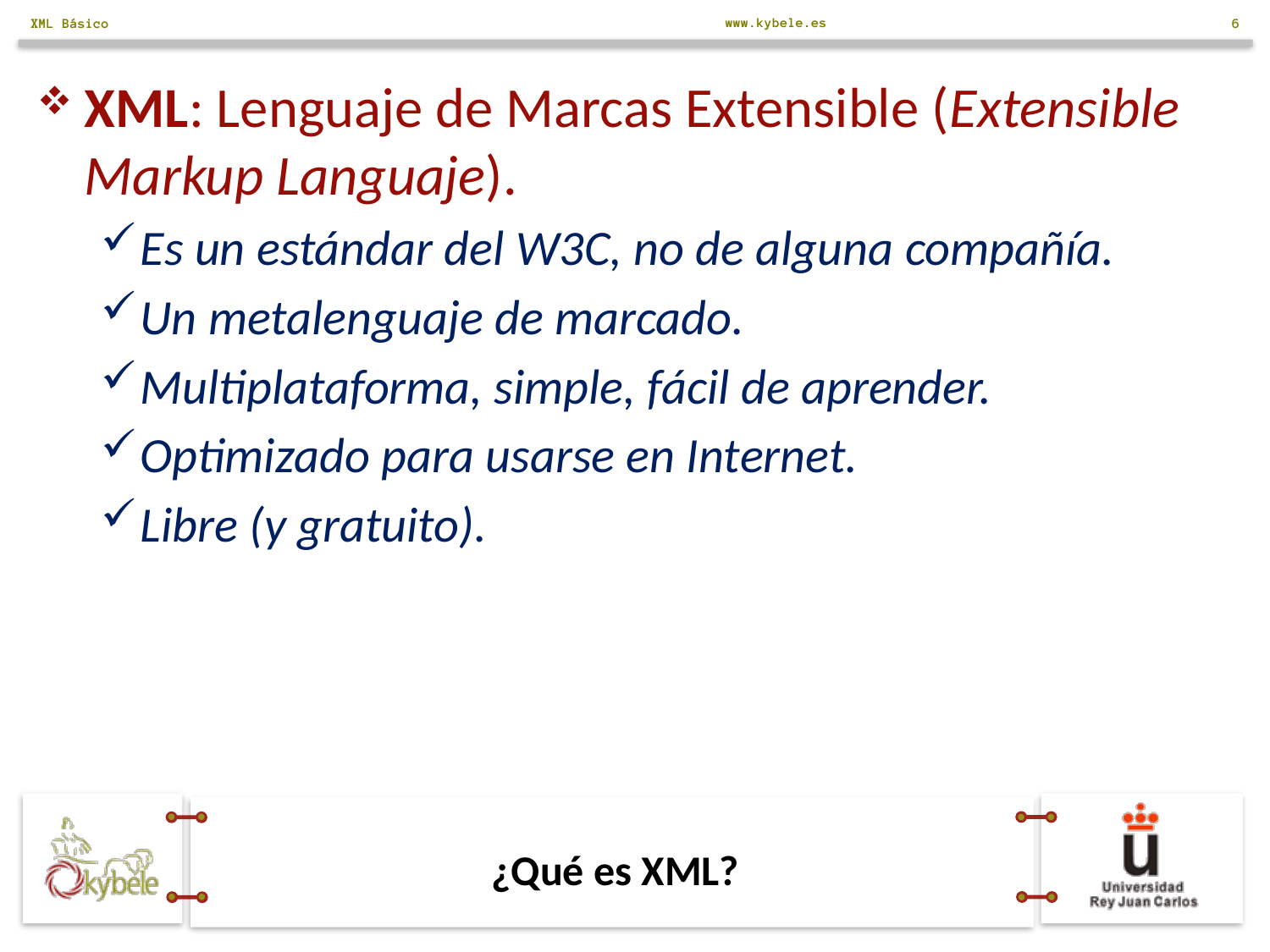

XML Básico
6
XML: Lenguaje de Marcas Extensible (Extensible Markup Languaje).
Es un estándar del W3C, no de alguna compañía.
Un metalenguaje de marcado.
Multiplataforma, simple, fácil de aprender.
Optimizado para usarse en Internet.
Libre (y gratuito).

# ¿Qué es XML?